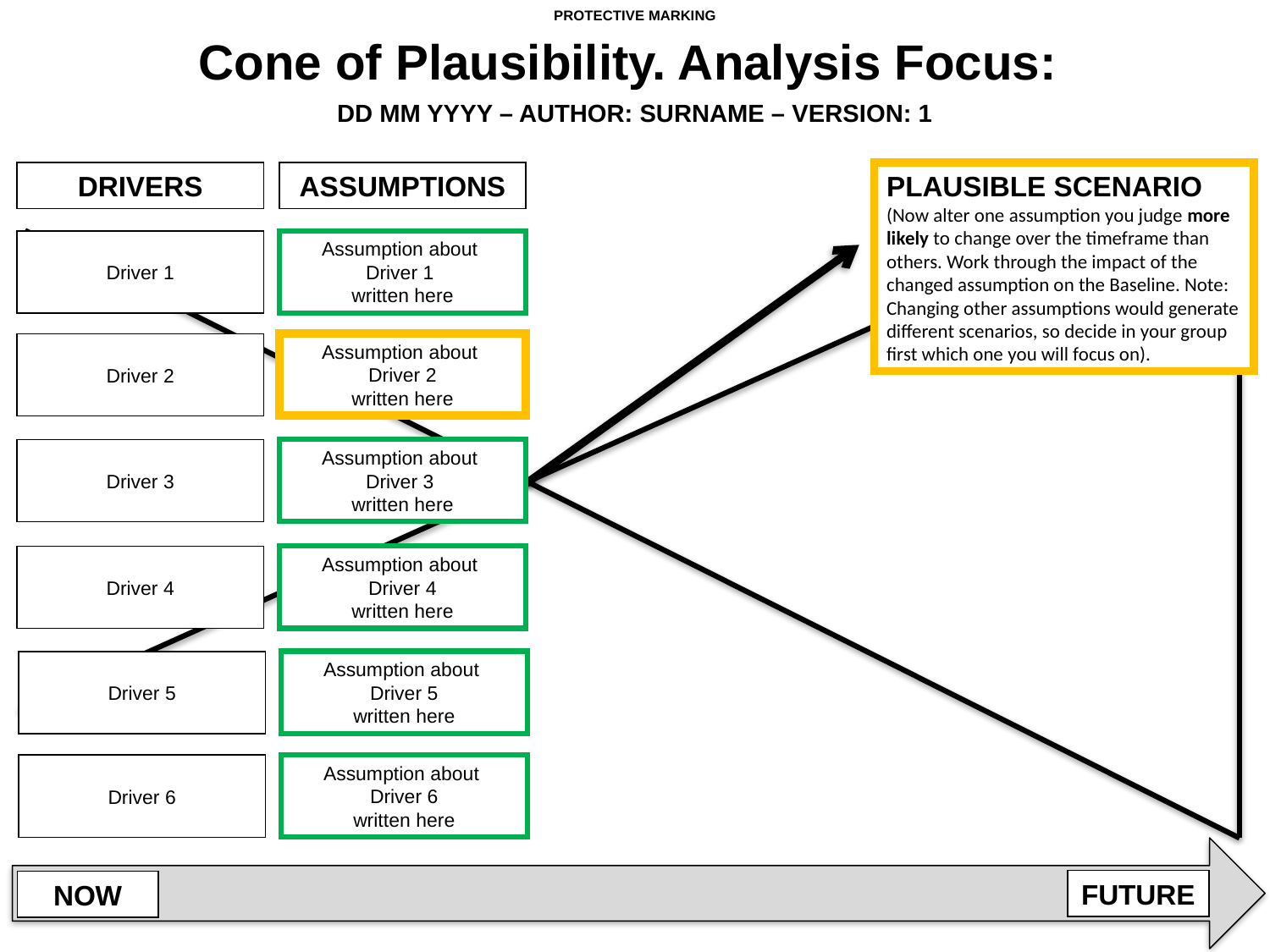

PROTECTIVE MARKING
Cone of Plausibility. Analysis Focus:
DD MM YYYY – AUTHOR: SURNAME – VERSION: 1
DRIVERS
ASSUMPTIONS
PLAUSIBLE SCENARIO
(Now alter one assumption you judge more likely to change over the timeframe than others. Work through the impact of the changed assumption on the Baseline. Note: Changing other assumptions would generate different scenarios, so decide in your group first which one you will focus on).

Driver 1

Assumption about
Driver 1
written here

Driver 2

Assumption about
Driver 2
written here

Driver 3

Assumption about
Driver 3
written here

Driver 4

Assumption about
Driver 4
written here

Driver 5

Assumption about
Driver 5
written here

Driver 6

Assumption about
Driver 6
written here

FUTURE
NOW